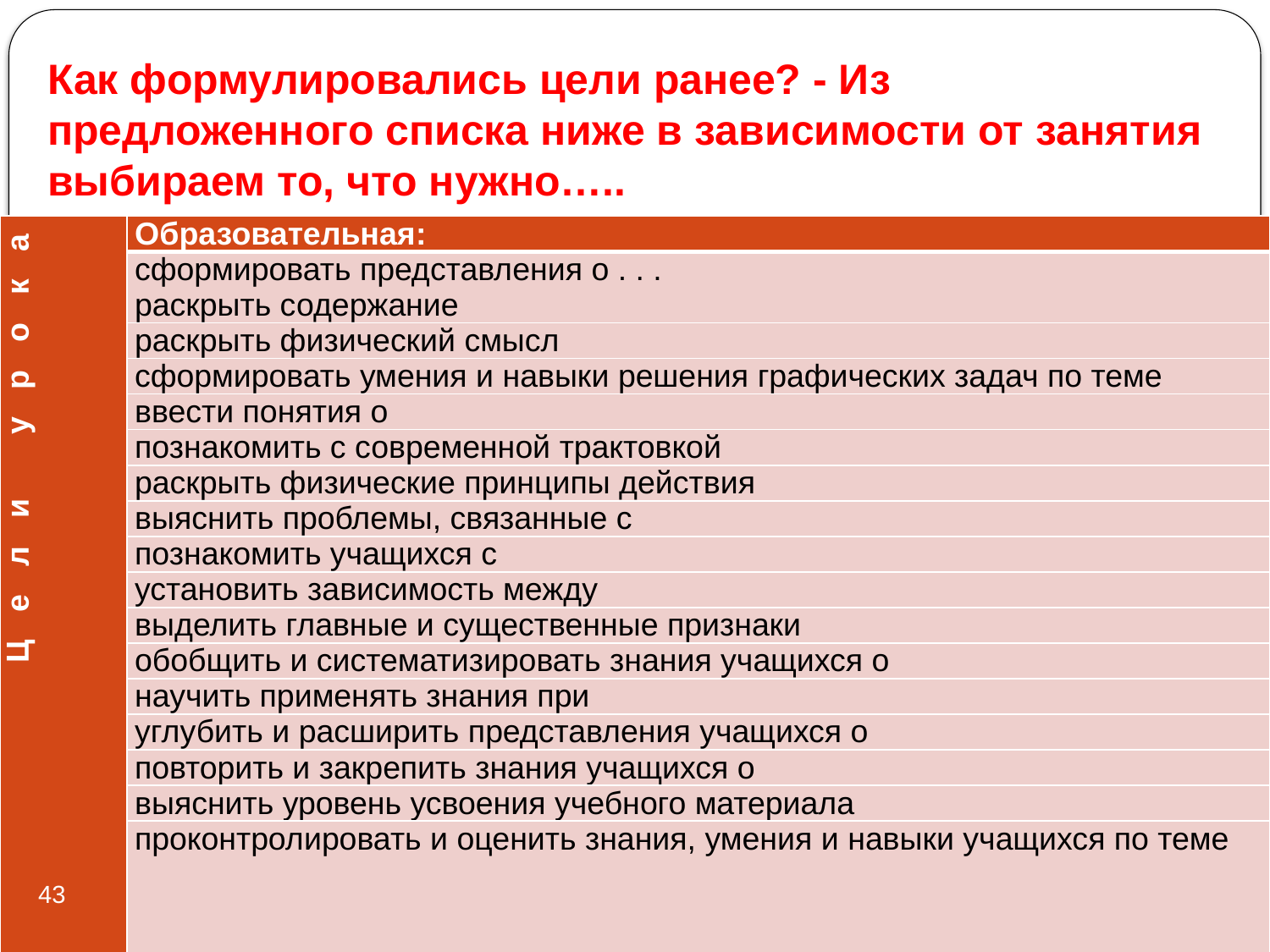

Как формулировались цели ранее? - Из предложенного списка ниже в зависимости от занятия выбираем то, что нужно…..
| Цели урока | Образовательная: |
| --- | --- |
|  | сформировать представления о . . . раскрыть содержание |
|  | раскрыть физический смысл |
|  | сформировать умения и навыки решения графических задач по теме |
|  | ввести понятия о |
|  | познакомить с современной трактовкой |
|  | раскрыть физические принципы действия |
|  | выяснить проблемы, связанные с |
|  | познакомить учащихся с |
|  | установить зависимость между |
|  | выделить главные и существенные признаки |
|  | обобщить и систематизировать знания учащихся о |
|  | научить применять знания при |
|  | углубить и расширить представления учащихся о |
|  | повторить и закрепить знания учащихся о |
|  | выяснить уровень усвоения учебного материала |
|  | проконтролировать и оценить знания, умения и навыки учащихся по теме |
Ковалева С.Я., к.п.н., доц. ГБОУ ВПО АСОУ
43